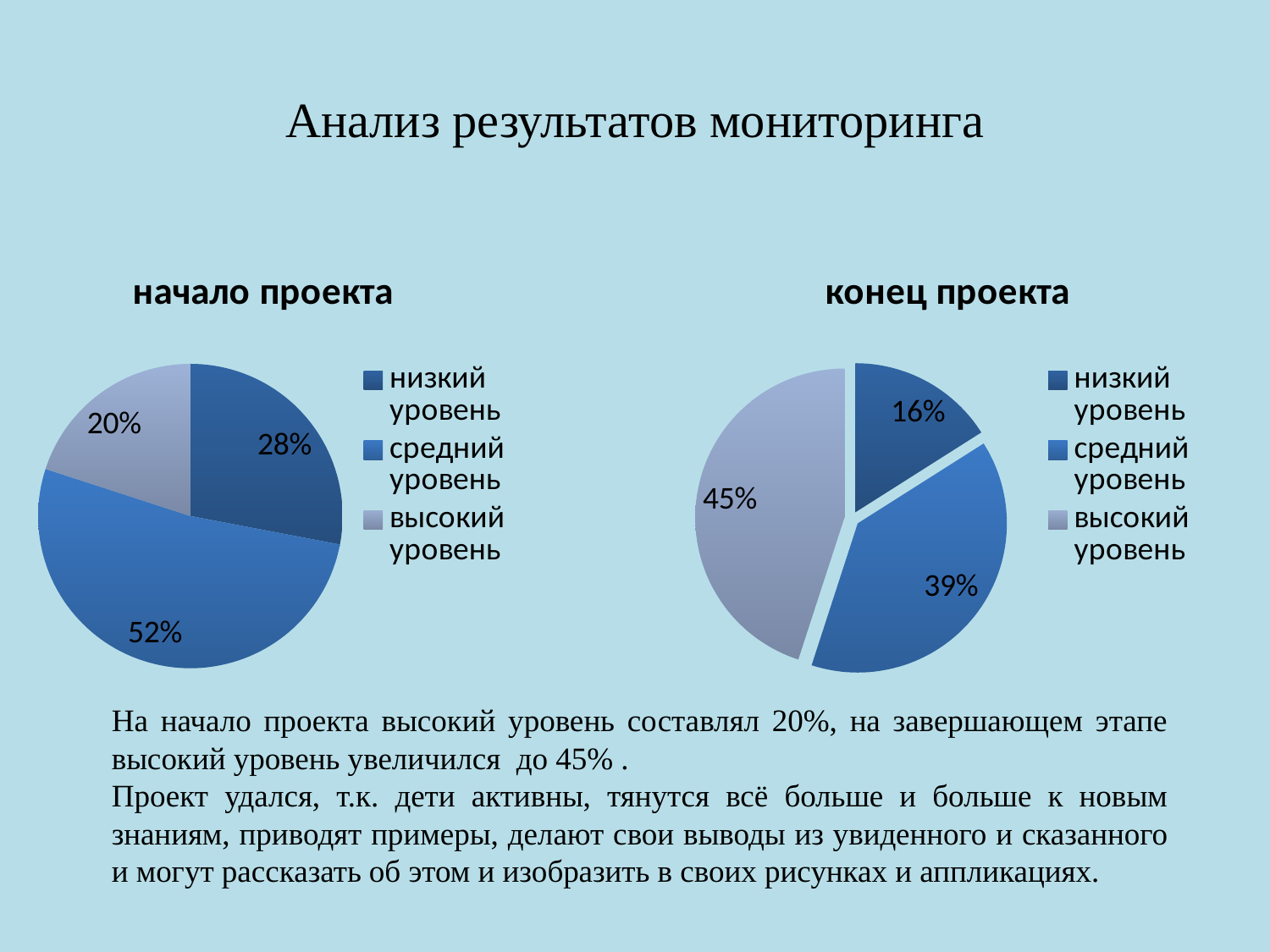

# Анализ результатов мониторинга

### Chart: конец проекта

| Category | конец проекта |
|---|---|
| низкий уровень | 16.0 |
| средний уровень | 39.0 |
| высокий уровень | 45.0 |

### Chart:

| Category | начало проекта |
|---|---|
| низкий уровень | 28.0 |
| средний уровень | 52.0 |
| высокий уровень | 20.0 |
На начало проекта высокий уровень составлял 20%, на завершающем этапе высокий уровень увеличился  до 45% .
Проект удался, т.к. дети активны, тянутся всё больше и больше к новым знаниям, приводят примеры, делают свои выводы из увиденного и сказанного и могут рассказать об этом и изобразить в своих рисунках и аппликациях.